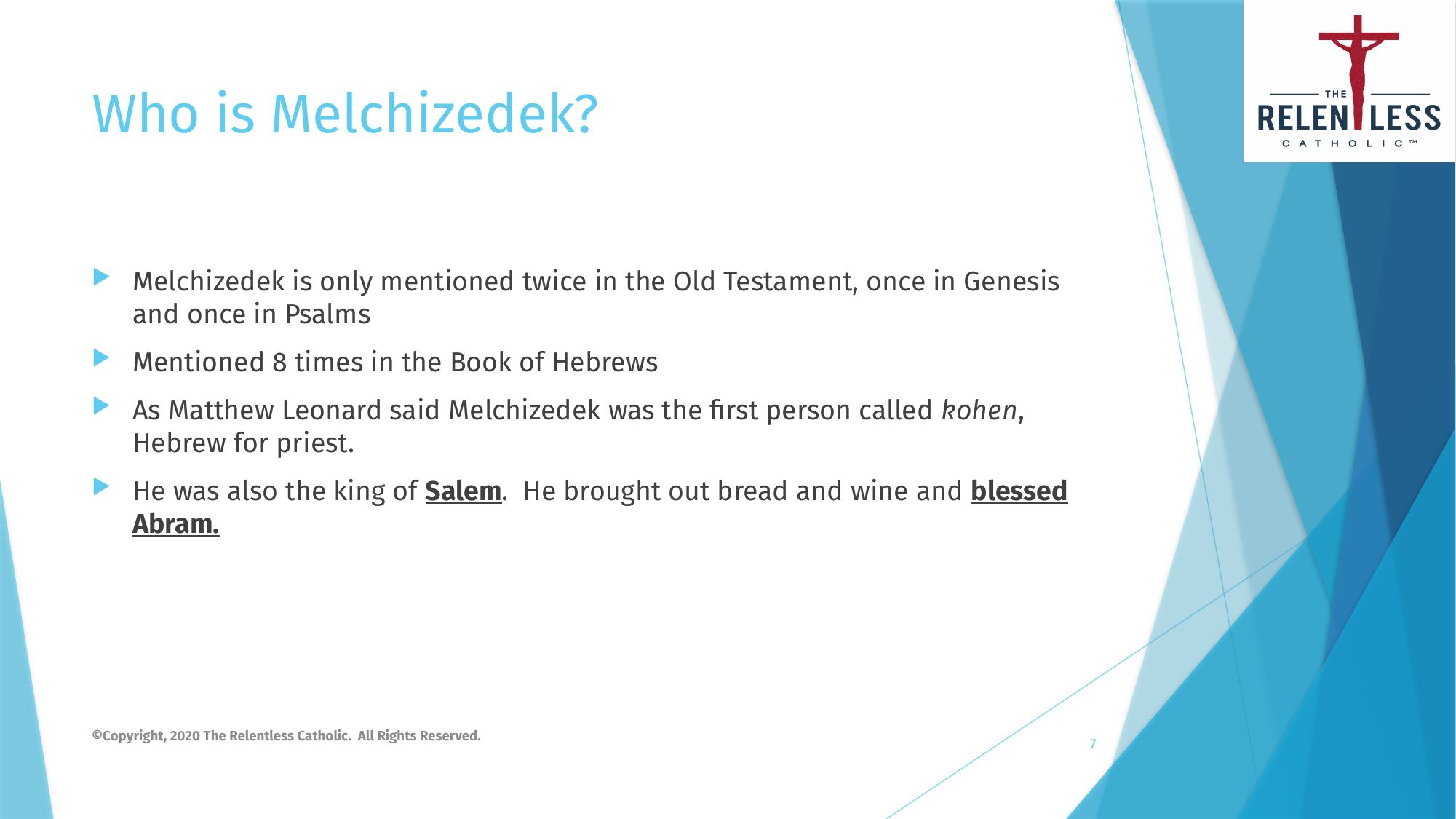

# Who is Melchizedek?
Melchizedek is only mentioned twice in the Old Testament, once in Genesis and once in Psalms
Mentioned 8 times in the Book of Hebrews
As Matthew Leonard said Melchizedek was the first person called kohen, Hebrew for priest.
He was also the king of Salem.  He brought out bread and wine and blessed Abram.
©Copyright, 2020 The Relentless Catholic.  All Rights Reserved.

7